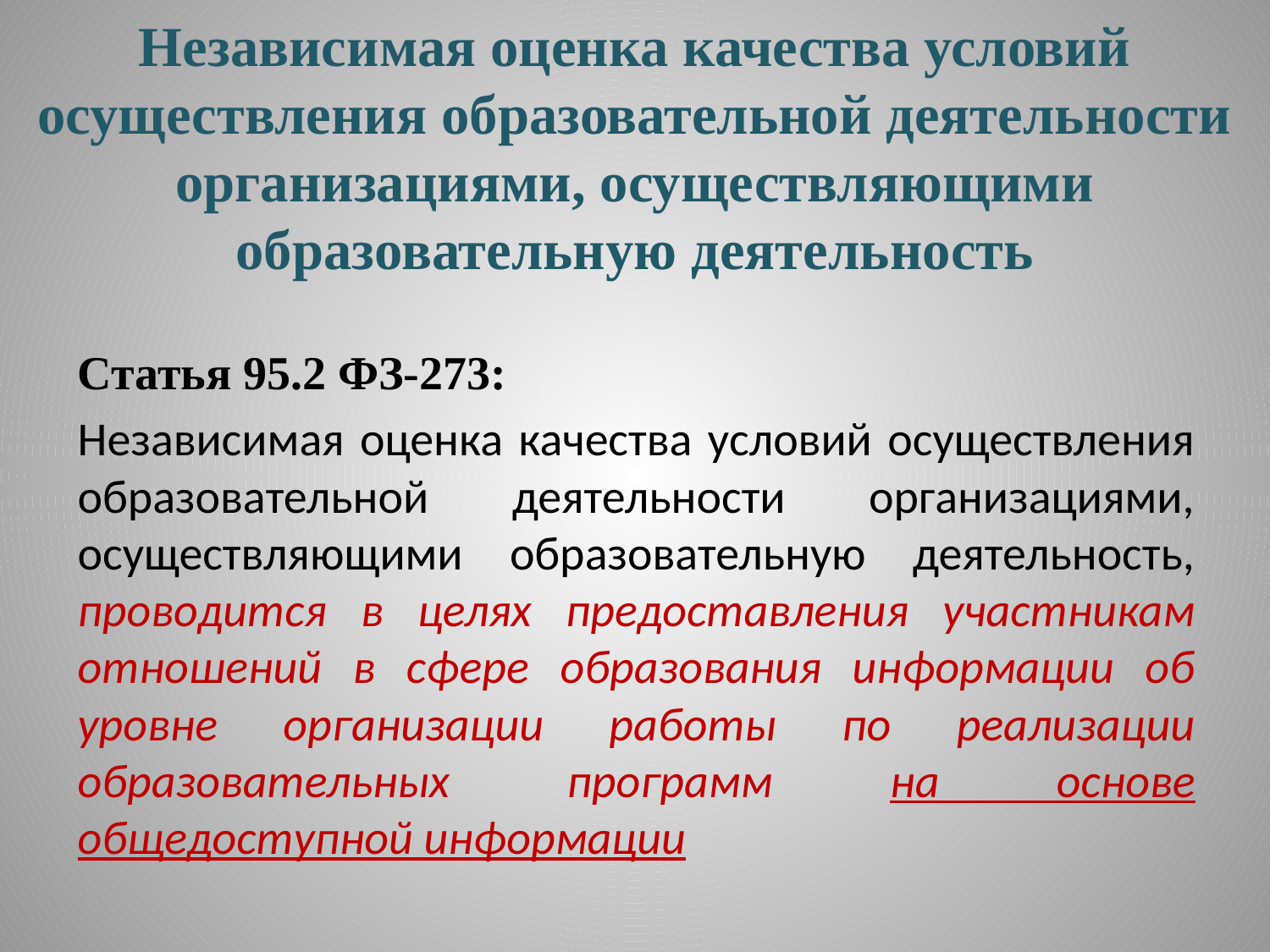

# Независимая оценка качества условий осуществления образовательной деятельности организациями, осуществляющими образовательную деятельность
Статья 95.2 ФЗ-273:
Независимая оценка качества условий осуществления образовательной деятельности организациями, осуществляющими образовательную деятельность, проводится в целях предоставления участникам отношений в сфере образования информации об уровне организации работы по реализации образовательных программ на основе общедоступной информации